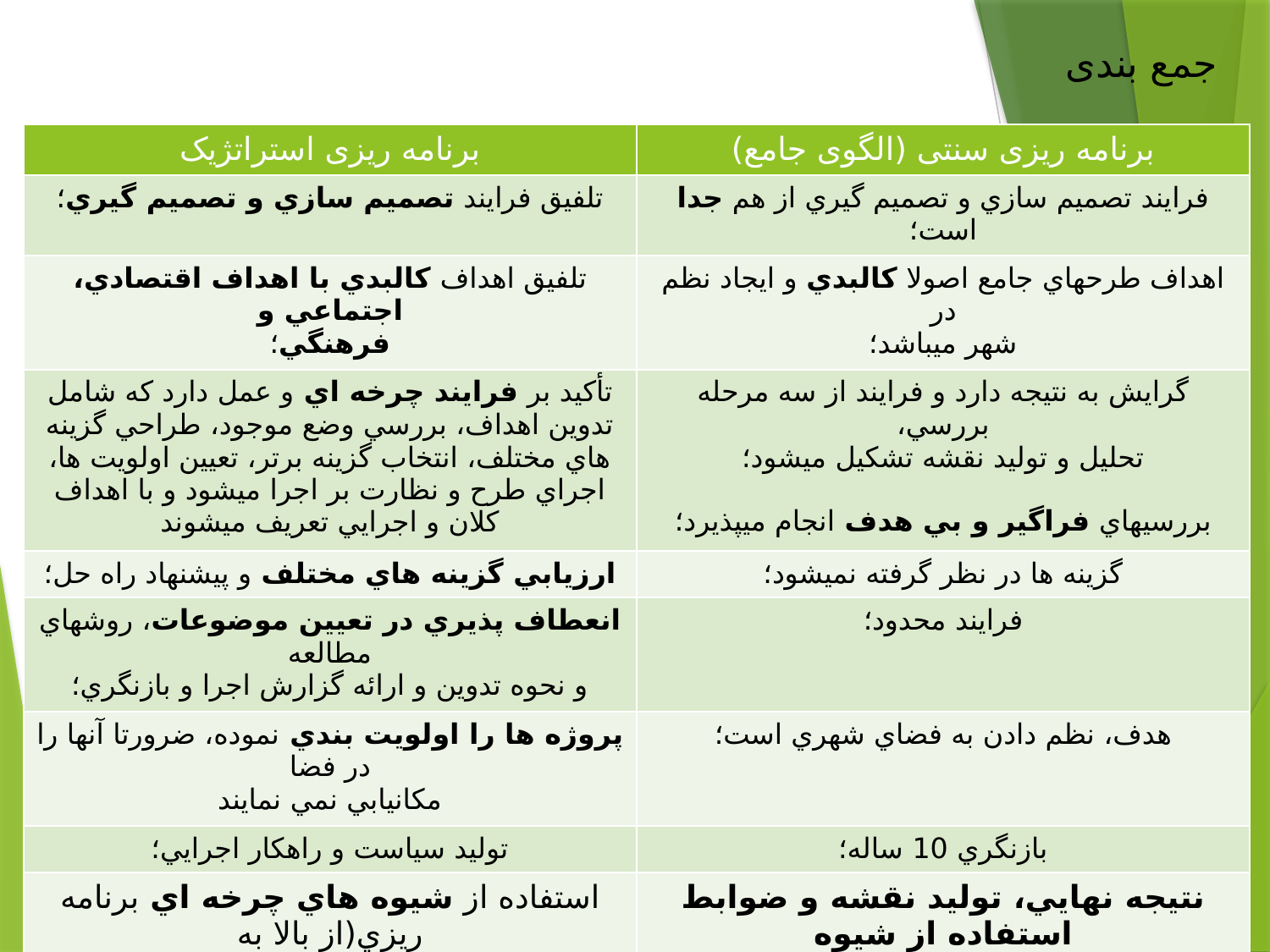

جمع بندی
| برنامه ریزی استراتژیک | برنامه ریزی سنتی (الگوی جامع) |
| --- | --- |
| تلفيق فرايند تصميم سازي و تصميم گيري؛ | فرايند تصميم سازي و تصميم گيري از هم جدا است؛ |
| تلفيق اهداف كالبدي با اهداف اقتصادي، اجتماعي و فرهنگي؛ | اهداف طرحهاي جامع اصولا كالبدي و ايجاد نظم در شهر ميباشد؛ |
| تأكيد بر فرايند چرخه اي و عمل دارد كه شامل تدوين اهداف، بررسي وضع موجود، طراحي گزينه هاي مختلف، انتخاب گزينه برتر، تعيين اولويت ها، اجراي طرح و نظارت بر اجرا ميشود و با اهداف كلان و اجرايي تعريف ميشوند | گرايش به نتيجه دارد و فرايند از سه مرحله بررسي، تحليل و توليد نقشه تشكيل ميشود؛ بررسيهاي فراگير و بي هدف انجام ميپذيرد؛ |
| ارزيابي گزينه هاي مختلف و پيشنهاد راه حل؛ | گزينه ها در نظر گرفته نميشود؛ |
| انعطاف پذيري در تعيين موضوعات، روشهاي مطالعه و نحوه تدوين و ارائه گزارش اجرا و بازنگري؛ | فرايند محدود؛ |
| پروژه ها را اولويت بندي نموده، ضرورتا آنها را در فضا مكانيابي نمي نمايند | هدف، نظم دادن به فضاي شهري است؛ |
| توليد سياست و راهكار اجرايي؛ | بازنگري 10 ساله؛ |
| استفاده از شيوه هاي چرخه اي برنامه ريزي(از بالا به پايين و برعكس)، توجه به مسائل و منافع اصلي دارد. | نتيجه نهايي، توليد نقشه و ضوابط استفاده از شيوه خطي برنامه ريزي؛ توجه به انبوه جزئيات دارد؛ |